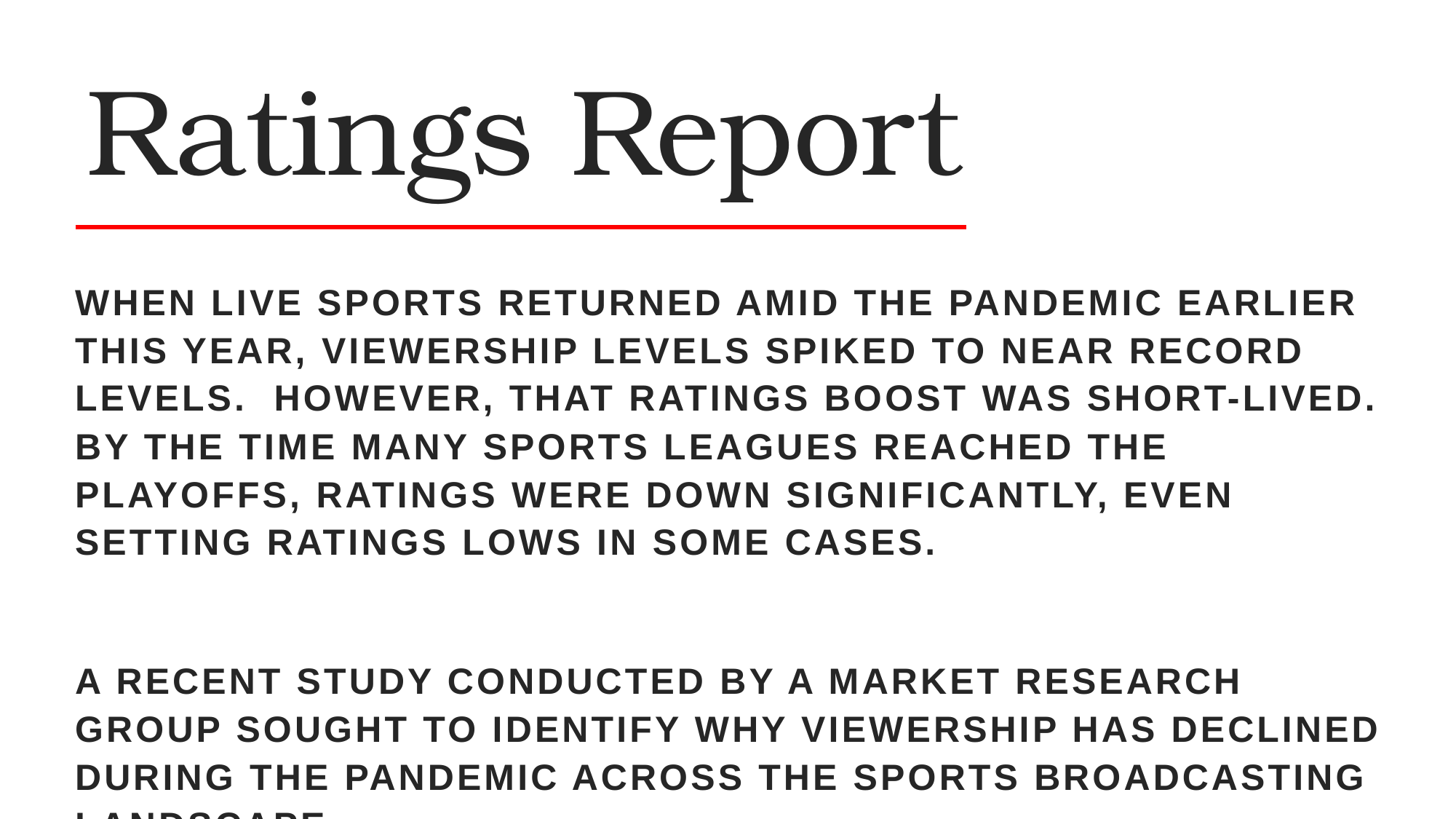

Ratings Report
When live sports returned amid the pandemic earlier this year, viewership levels spiked to near record levels.  However, that ratings boost was short-lived.  By the time many sports leagues reached the playoffs, ratings were down significantly, even setting ratings lows in some cases.

A recent study conducted by a market research group sought to identify why viewership has declined during the pandemic across the sports broadcasting landscape.